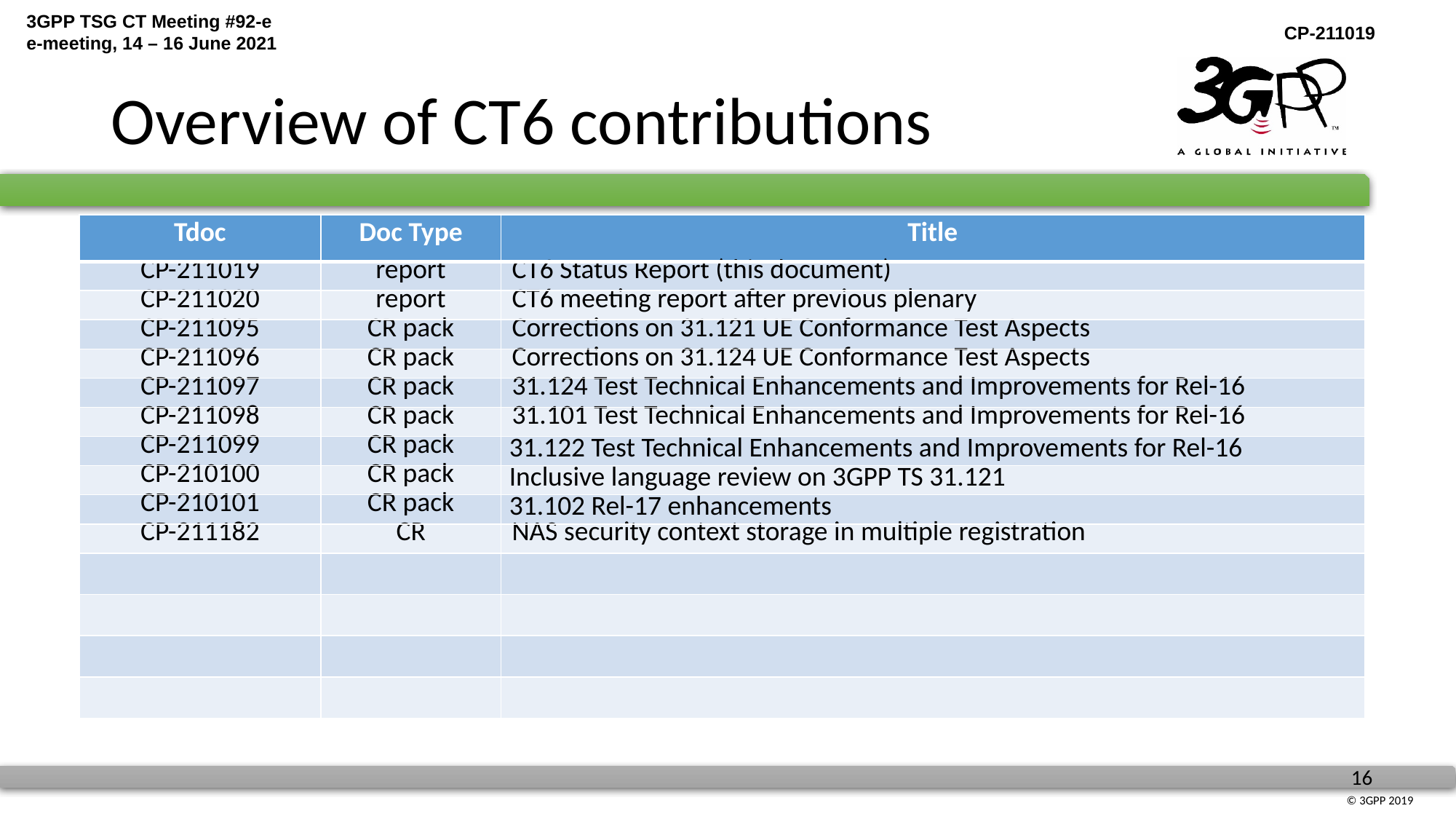

# Overview of CT6 contributions
| Tdoc | Doc Type | Title |
| --- | --- | --- |
| CP-211019 | report | CT6 Status Report (this document) |
| CP-211020 | report | CT6 meeting report after previous plenary |
| CP-211095 | CR pack | Corrections on 31.121 UE Conformance Test Aspects |
| CP-211096 | CR pack | Corrections on 31.124 UE Conformance Test Aspects |
| CP-211097 | CR pack | 31.124 Test Technical Enhancements and Improvements for Rel-16 |
| CP-211098 | CR pack | 31.101 Test Technical Enhancements and Improvements for Rel-16 |
| CP-211099 | CR pack | 31.122 Test Technical Enhancements and Improvements for Rel-16 |
| CP-210100 | CR pack | Inclusive language review on 3GPP TS 31.121 |
| CP-210101 | CR pack | 31.102 Rel-17 enhancements |
| CP-211182 | CR | NAS security context storage in multiple registration |
|  |  |  |
|  |  |  |
|  |  |  |
|  |  |  |